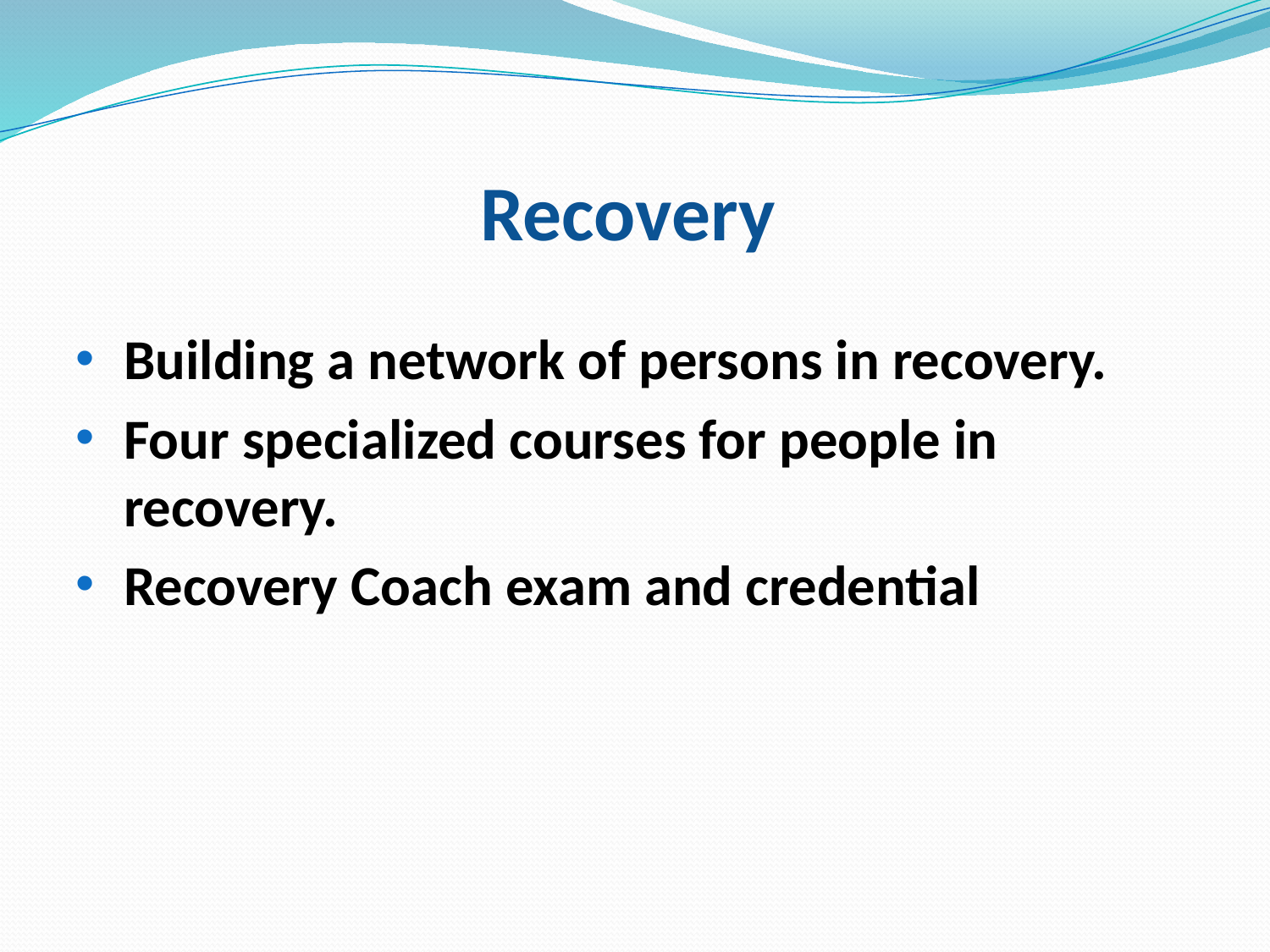

# Recovery
Building a network of persons in recovery.
Four specialized courses for people in recovery.
Recovery Coach exam and credential